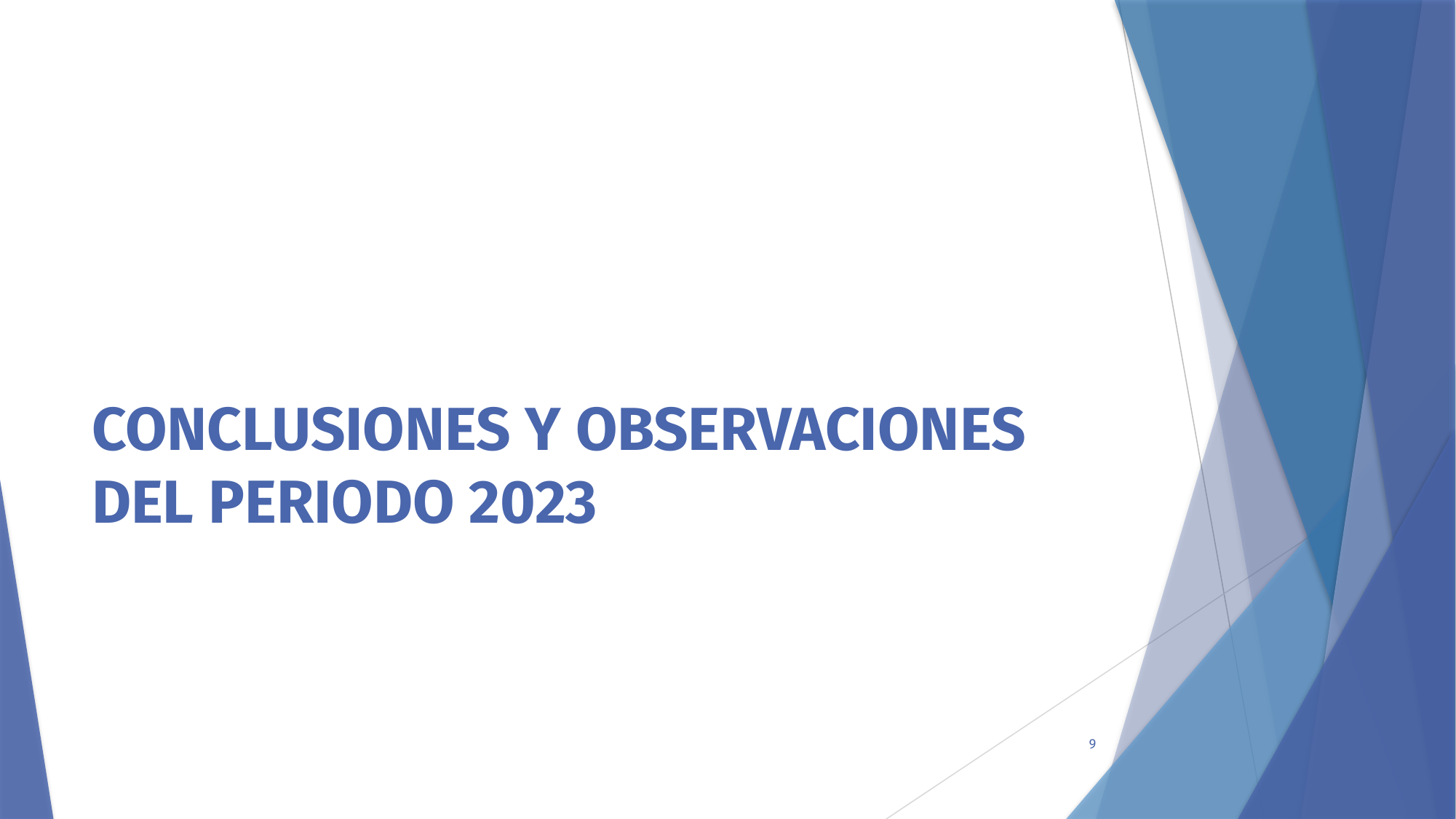

# CONCLUSIONES Y OBSERVACIONES DEL PERIODO 2023

9